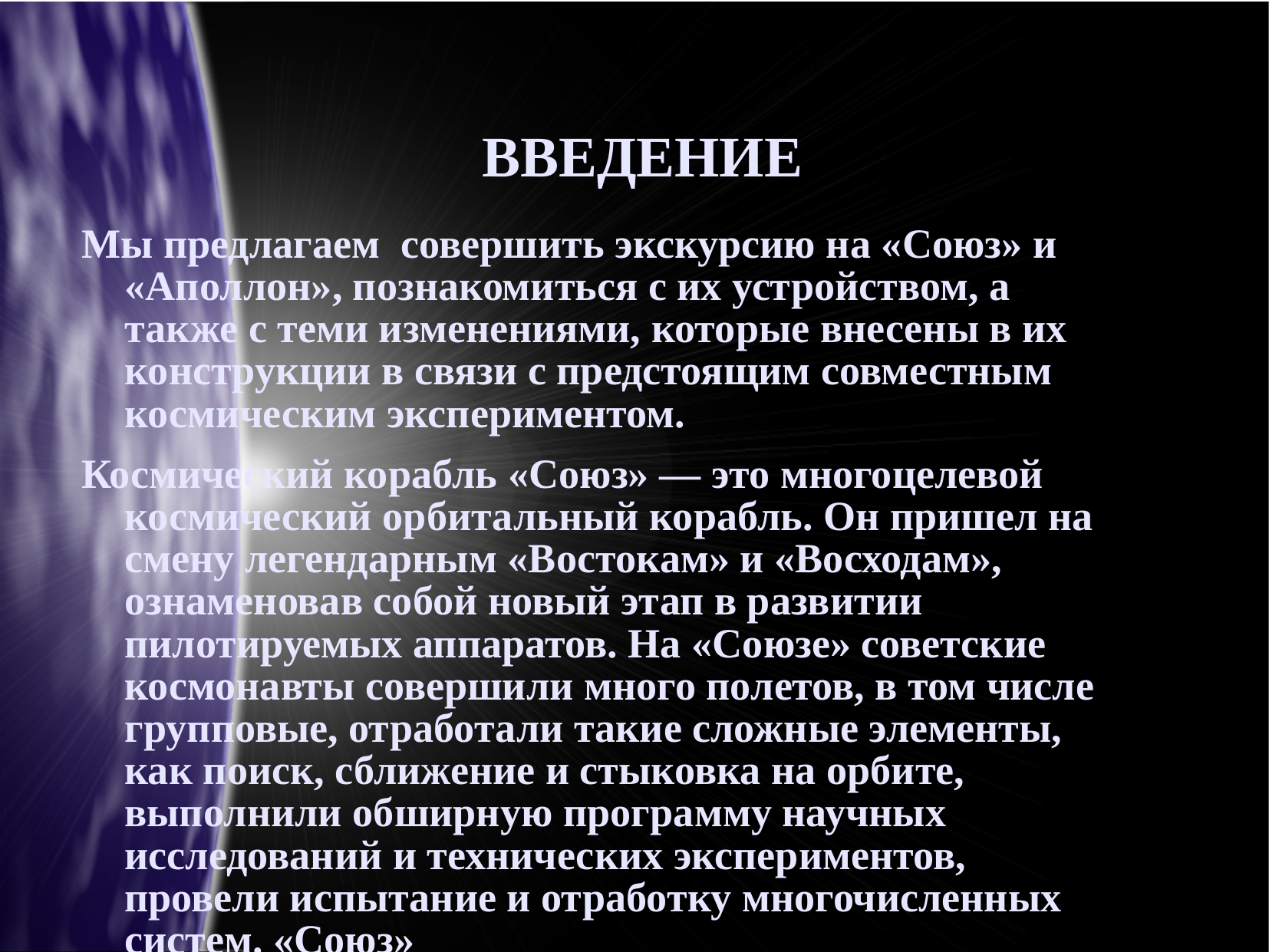

# ВВЕДЕНИЕ
Мы предлагаем  совершить экскурсию на «Союз» и «Аполлон», познакомиться с их устройством, а также с теми изменениями, которые внесены в их конструкции в связи с предстоящим совместным космическим экспериментом.
Космический корабль «Союз» — это многоцелевой космический орбитальный корабль. Он пришел на смену легендарным «Востокам» и «Восходам», ознаменовав собой новый этап в развитии пилотируемых аппаратов. На «Союзе» советские космонавты совершили много полетов, в том числе групповые, отработали такие сложные элементы, как поиск, сближение и стыковка на орбите, выполнили обширную программу научных исследований и технических экспериментов, провели испытание и отработку многочисленных систем. «Союз»